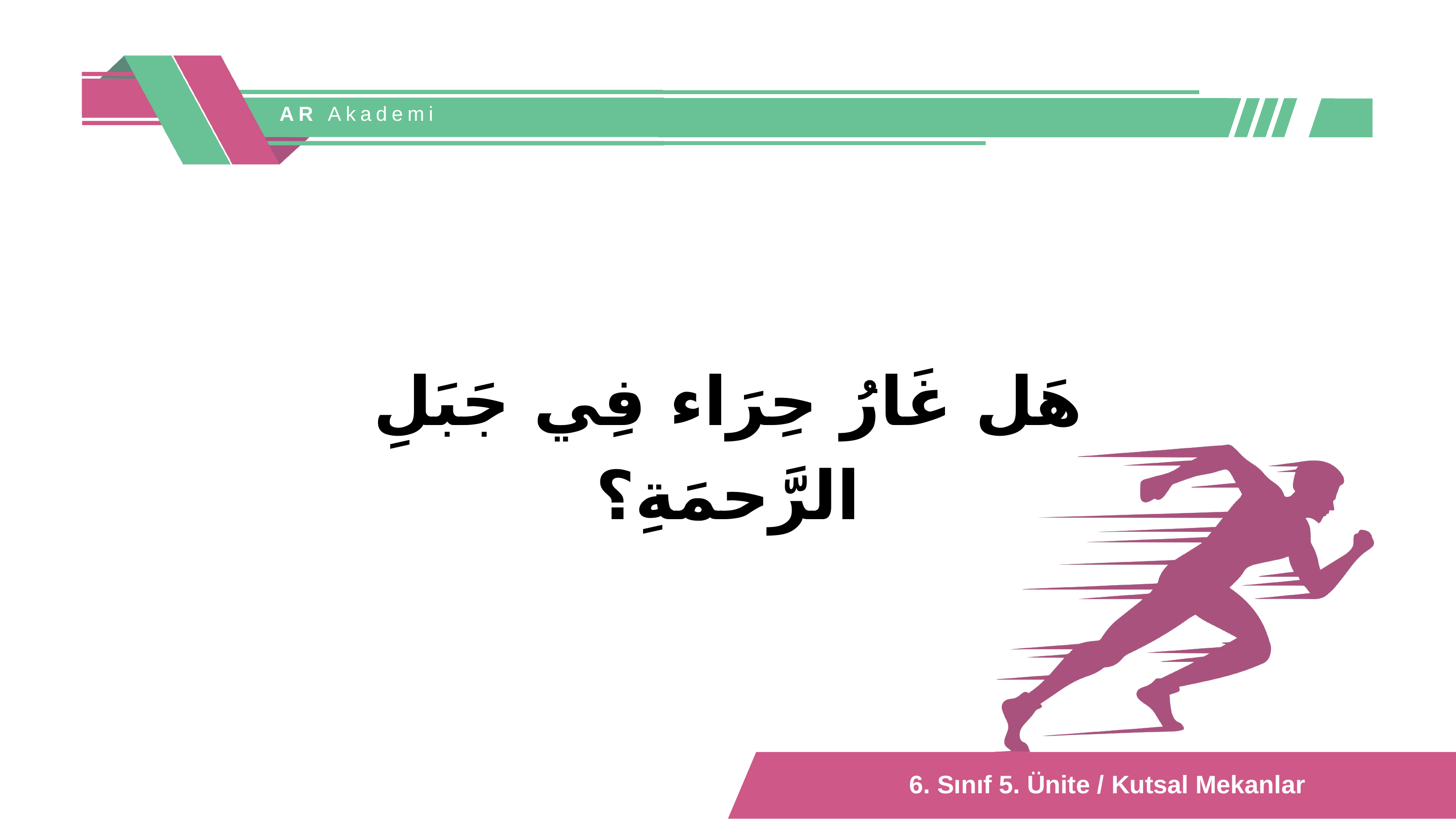

AR Akademi
هَل غَارُ حِرَاء فِي جَبَلِ الرَّحمَةِ؟

6. Sınıf 5. Ünite / Kutsal Mekanlar